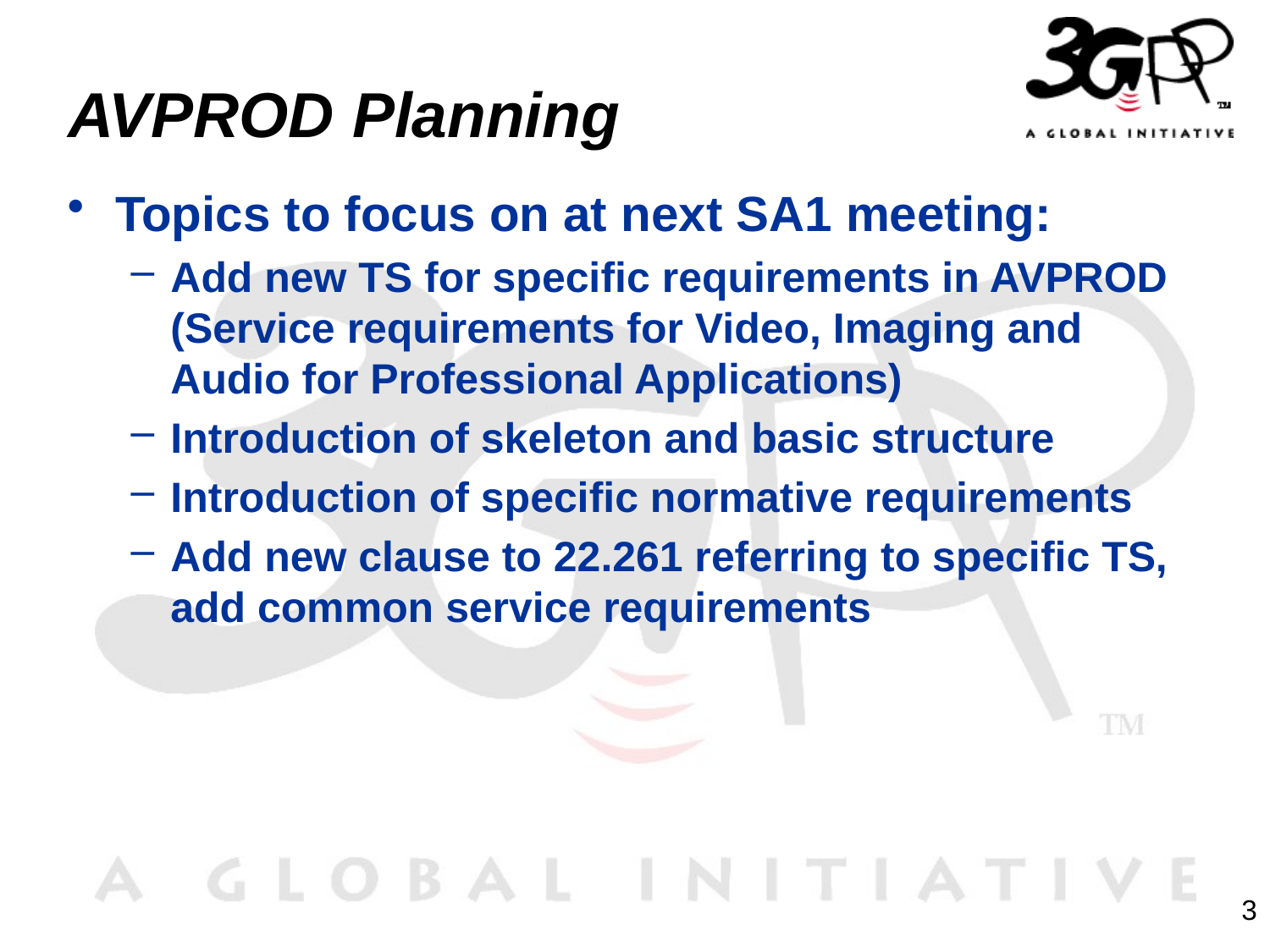

# AVPROD Planning
Topics to focus on at next SA1 meeting:
Add new TS for specific requirements in AVPROD
(Service requirements for Video, Imaging and Audio for Professional Applications)
Introduction of skeleton and basic structure
Introduction of specific normative requirements
Add new clause to 22.261 referring to specific TS, add common service requirements
3